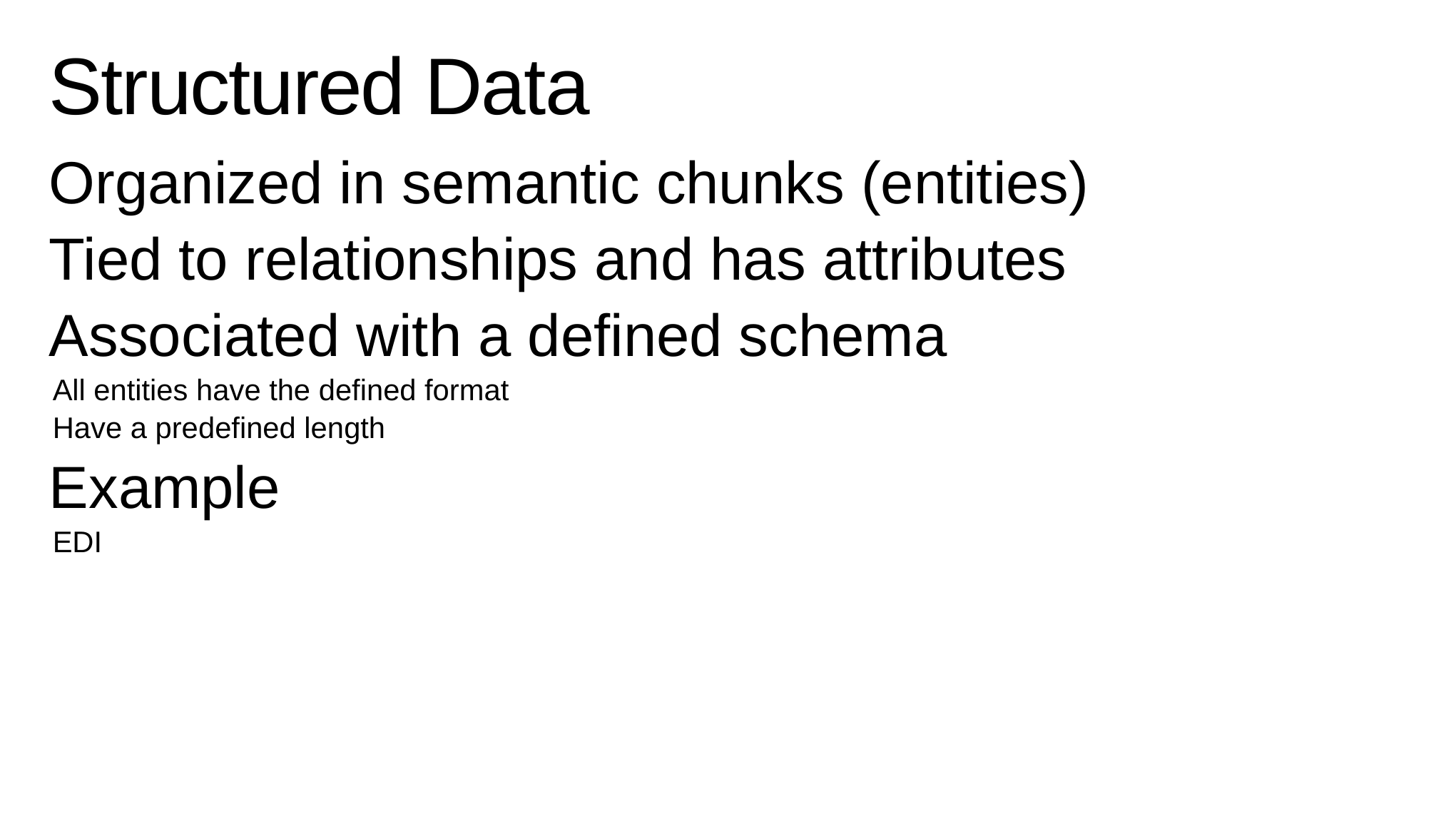

# Structured Data
Organized in semantic chunks (entities)
Tied to relationships and has attributes
Associated with a defined schema
All entities have the defined format
Have a predefined length
Example
EDI